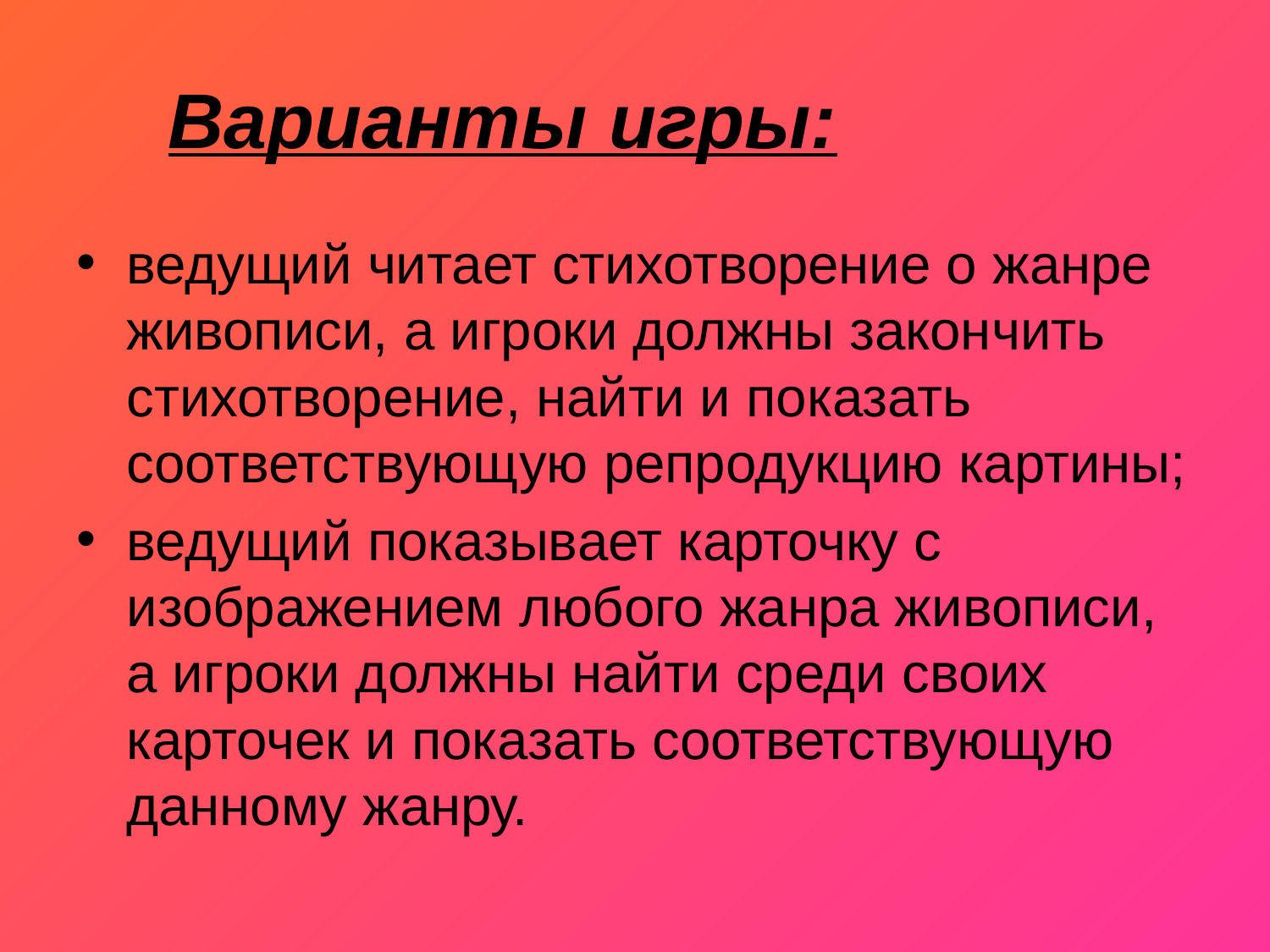

# Варианты игры:
ведущий читает стихотворение о жанре живописи, а игроки должны закончить стихотворение, найти и показать соответствующую репродукцию картины;
ведущий показывает карточку с изображением любого жанра живописи, а игроки должны найти среди своих карточек и показать соответствующую данному жанру.